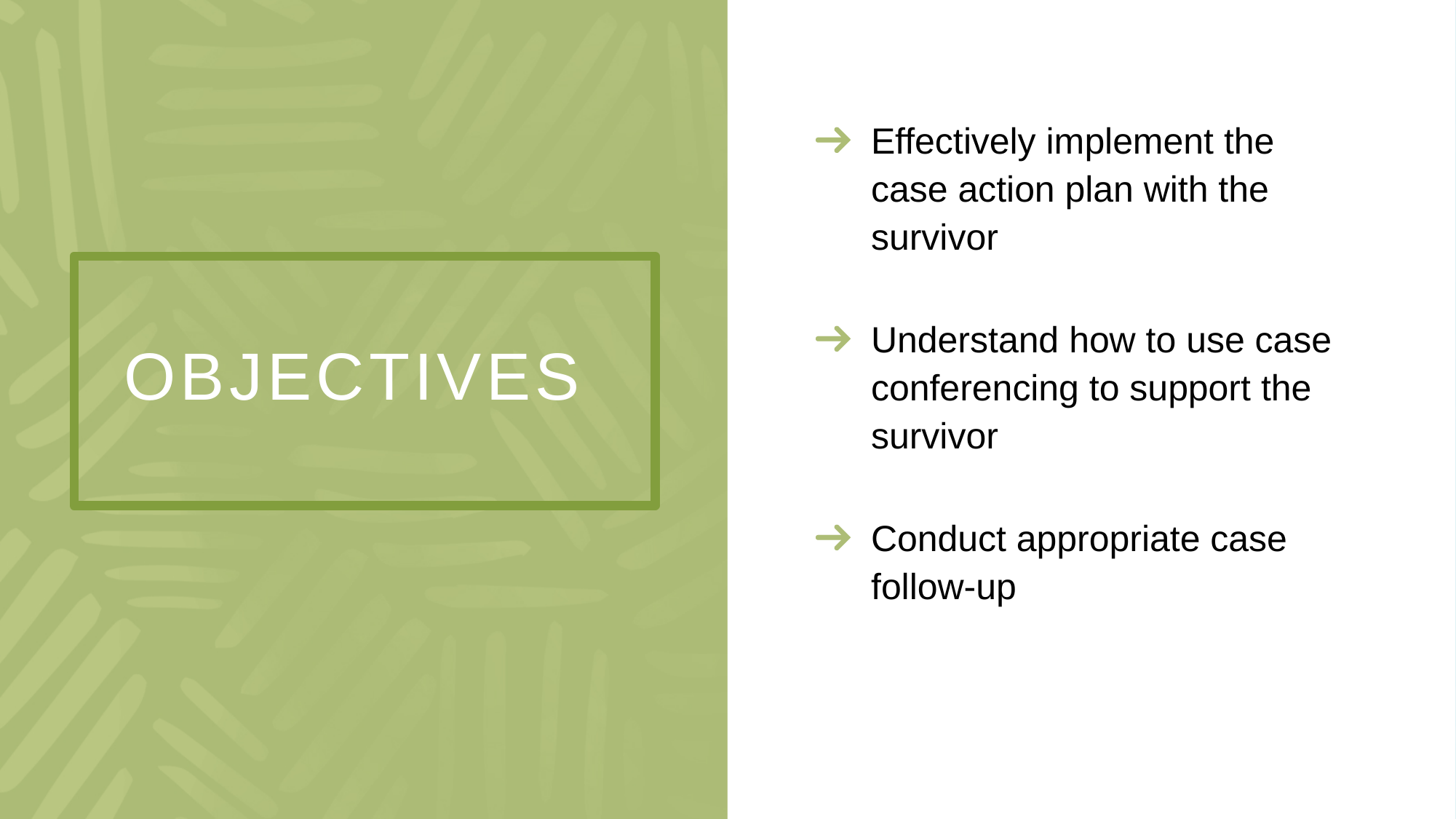

Effectively implement the case action plan with the survivor
Understand how to use case conferencing to support the survivor
Conduct appropriate case follow-up

# Objectives